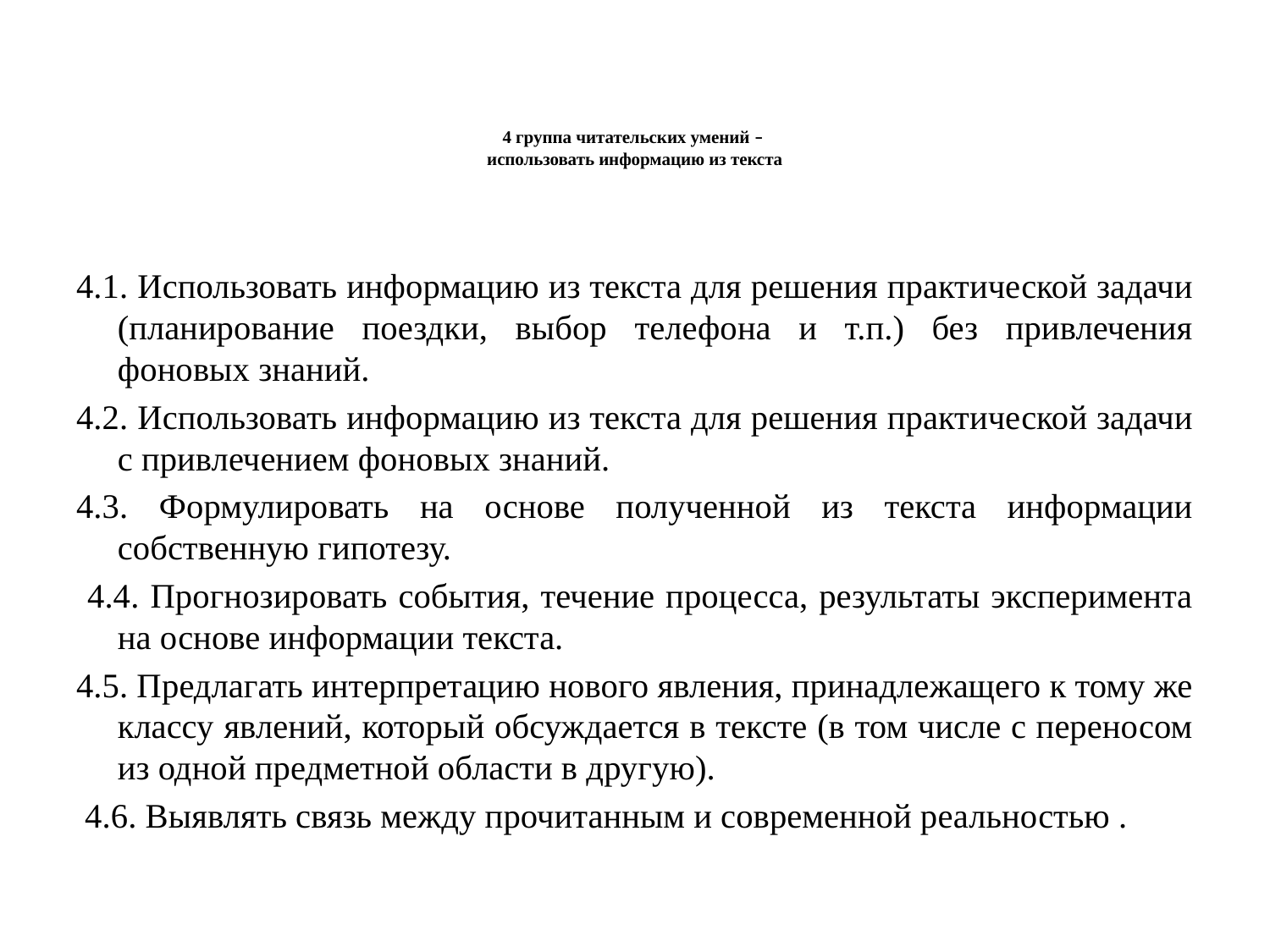

# 4 группа читательских умений – использовать информацию из текста
4.1. Использовать информацию из текста для решения практической задачи (планирование поездки, выбор телефона и т.п.) без привлечения фоновых знаний.
4.2. Использовать информацию из текста для решения практической задачи с привлечением фоновых знаний.
4.3. Формулировать на основе полученной из текста информации собственную гипотезу.
 4.4. Прогнозировать события, течение процесса, результаты эксперимента на основе информации текста.
4.5. Предлагать интерпретацию нового явления, принадлежащего к тому же классу явлений, который обсуждается в тексте (в том числе с переносом из одной предметной области в другую).
 4.6. Выявлять связь между прочитанным и современной реальностью .